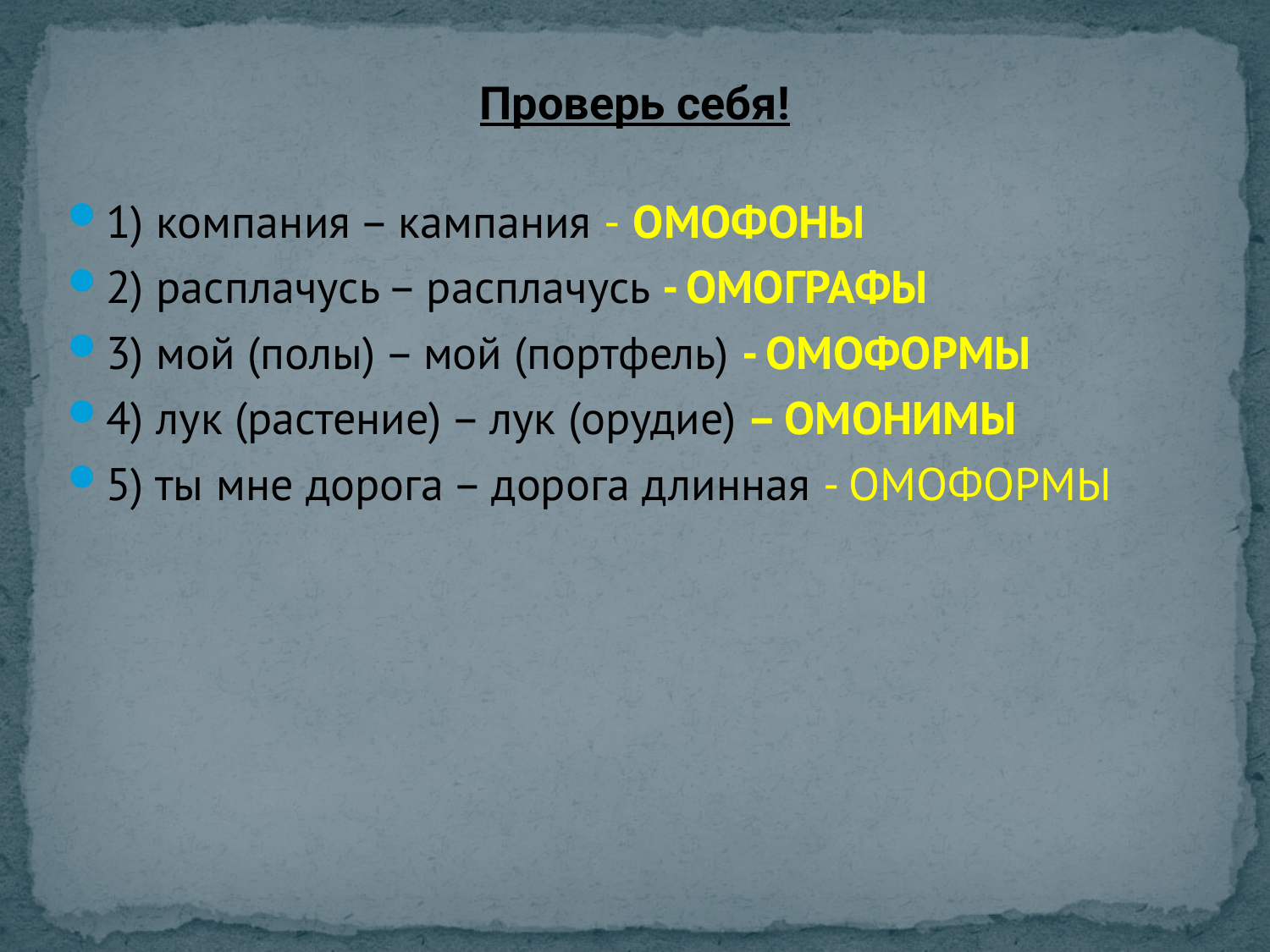

# Проверь себя!
1) компания – кампания - ОМОФОНЫ
2) расплачусь – расплачусь - ОМОГРАФЫ
3) мой (полы) – мой (портфель) - ОМОФОРМЫ
4) лук (растение) – лук (орудие) – ОМОНИМЫ
5) ты мне дорога – дорога длинная - ОМОФОРМЫ